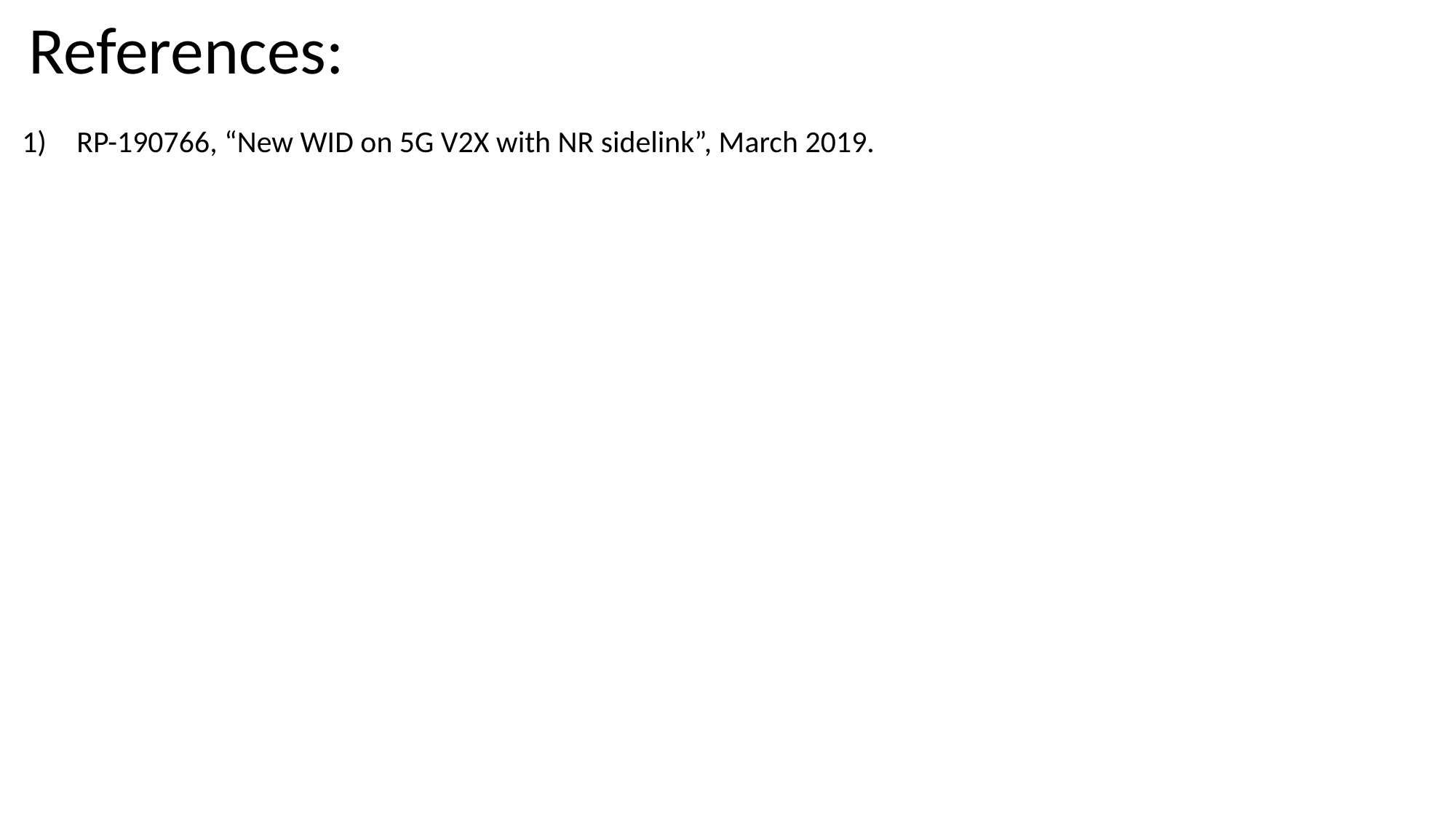

# References:
RP-190766, “New WID on 5G V2X with NR sidelink”, March 2019.